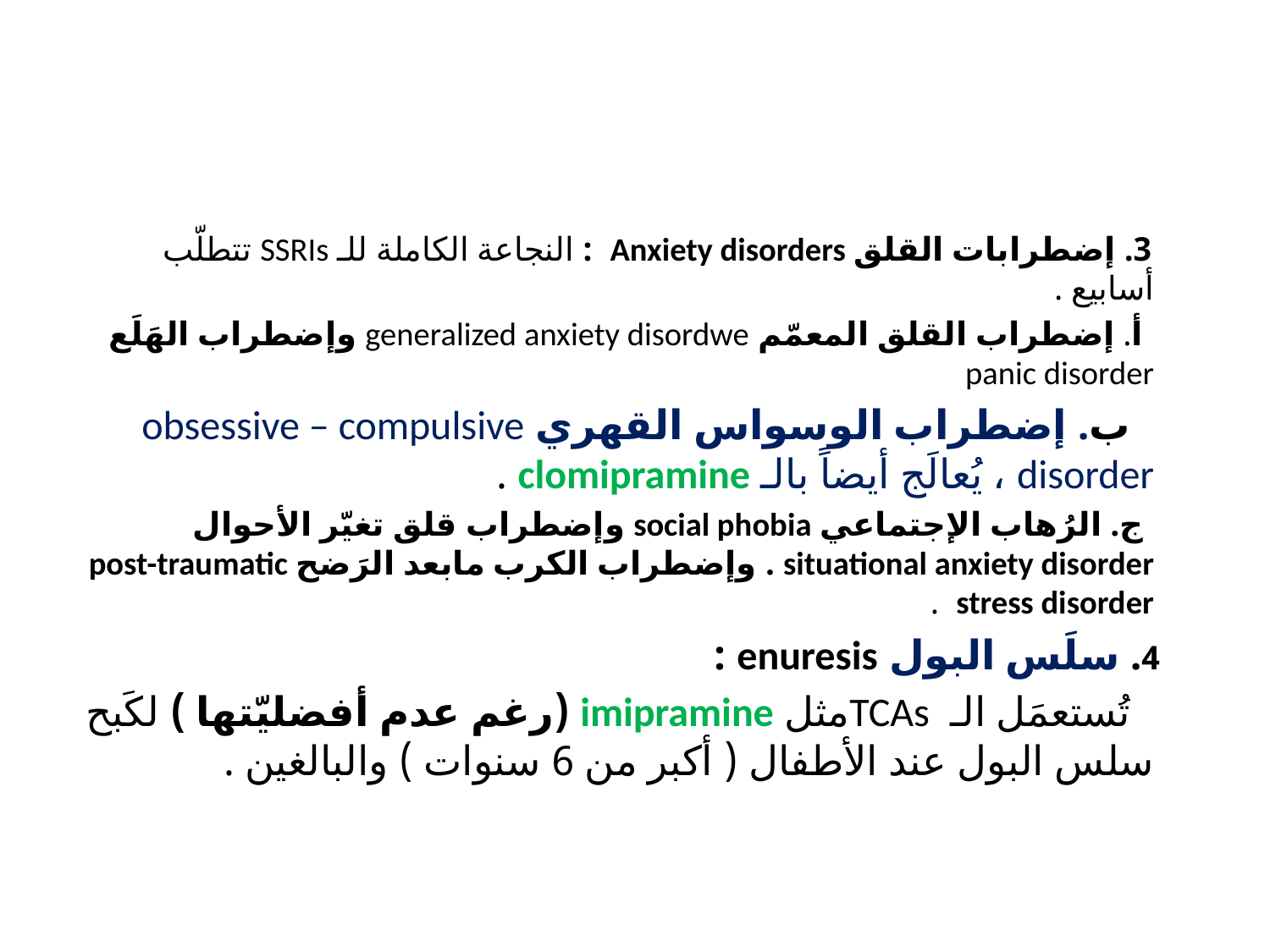

#
     3. إضطرابات القلق Anxiety disorders  : النجاعة الكاملة للـ SSRIs تتطلّب أسابيع .
      أ. إضطراب القلق المعمّم generalized anxiety disordwe وإضطراب الهَلَع panic disorder
      ب. إضطراب الوسواس القهري obsessive – compulsive disorder ، يُعالَج أيضاً بالـ clomipramine .
      ج. الرُهاب الإجتماعي social phobia وإضطراب قلق تغيّر الأحوال situational anxiety disorder . وإضطراب الكرب مابعد الرَضح post-traumatic stress disorder  .
    4. سلَس البول enuresis :
      تُستعمَل الـ  TCAsمثل imipramine (رغم عدم أفضليّتها ) لكَبح سلس البول عند الأطفال ( أكبر من 6 سنوات ) والبالغين .